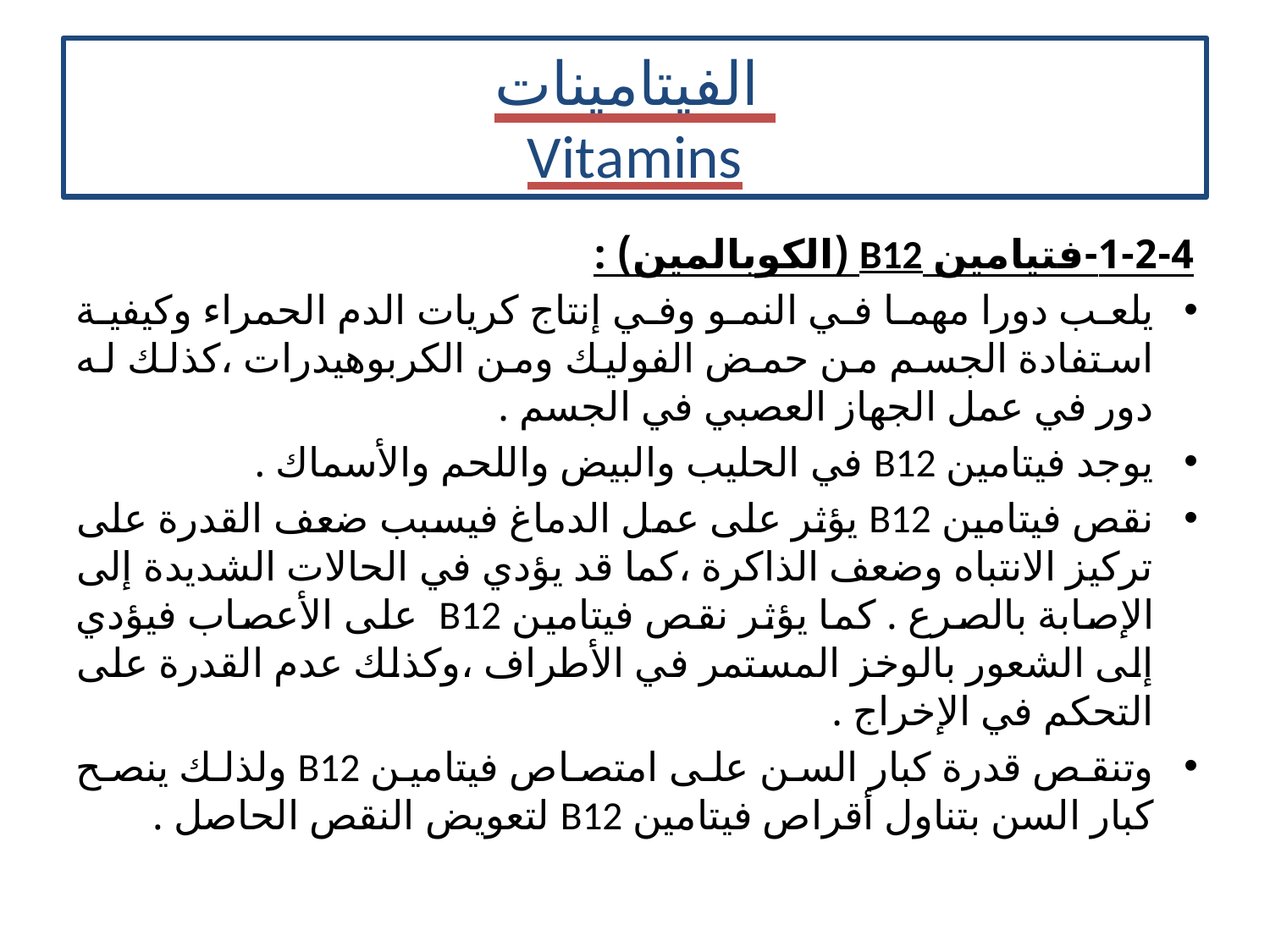

# الفيتامينات Vitamins
1-2-4-فتيامين B12 (الكوبالمين) :
يلعب دورا مهما في النمو وفي إنتاج كريات الدم الحمراء وكيفية استفادة الجسم من حمض الفوليك ومن الكربوهيدرات ،كذلك له دور في عمل الجهاز العصبي في الجسم .
يوجد فيتامين B12 في الحليب والبيض واللحم والأسماك .
نقص فيتامين B12 يؤثر على عمل الدماغ فيسبب ضعف القدرة على تركيز الانتباه وضعف الذاكرة ،كما قد يؤدي في الحالات الشديدة إلى الإصابة بالصرع . كما يؤثر نقص فيتامين B12  على الأعصاب فيؤدي إلى الشعور بالوخز المستمر في الأطراف ،وكذلك عدم القدرة على التحكم في الإخراج .
وتنقص قدرة كبار السن على امتصاص فيتامين B12 ولذلك ينصح كبار السن بتناول أقراص فيتامين B12 لتعويض النقص الحاصل .